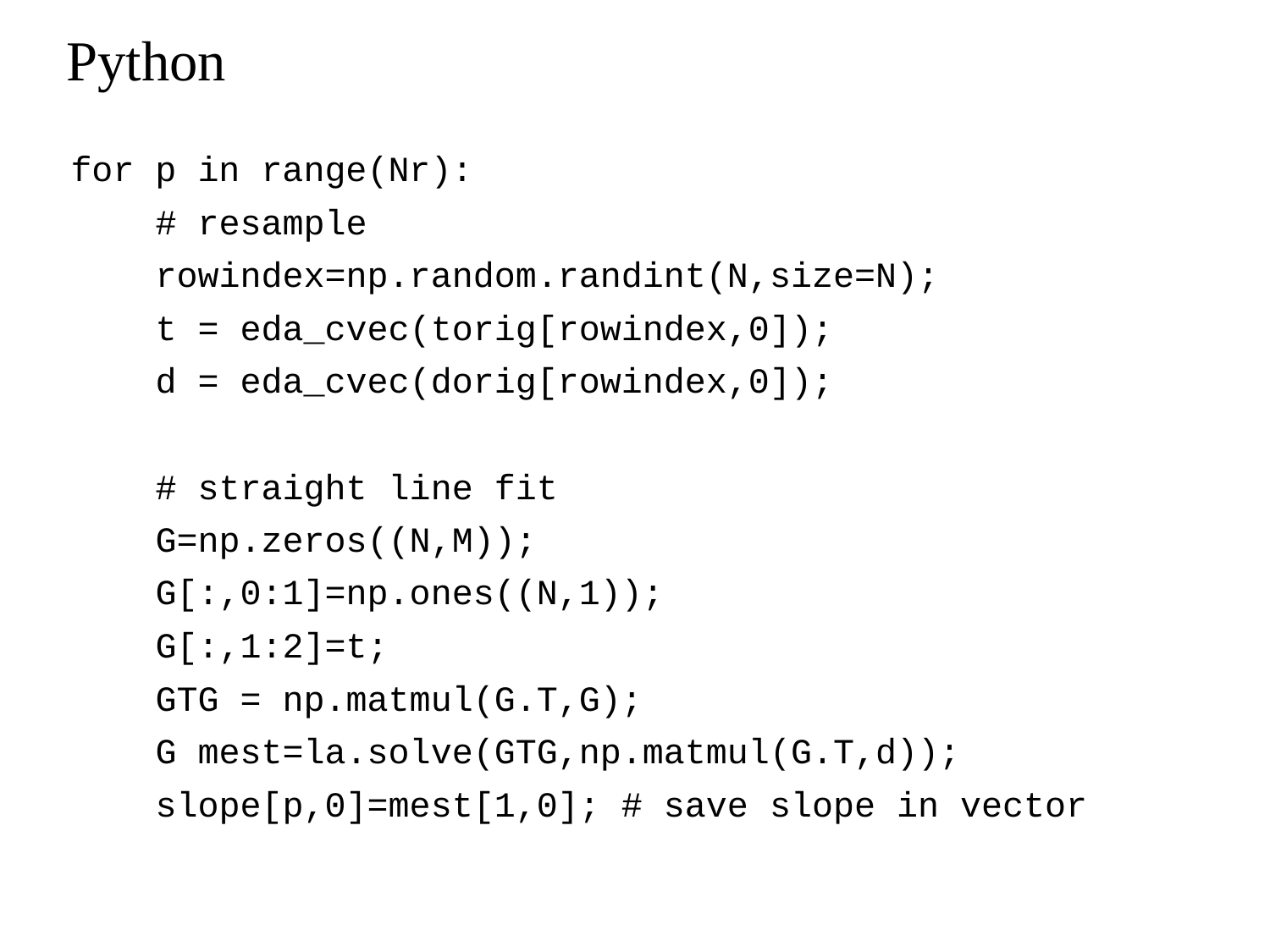

Python
for p in range(Nr):
    # resample
    rowindex=np.random.randint(N,size=N);
    t = eda_cvec(torig[rowindex,0]);
    d = eda_cvec(dorig[rowindex,0]);

    # straight line fit
    G=np.zeros((N,M));
    G[:,0:1]=np.ones((N,1));
    G[:,1:2]=t;
    GTG = np.matmul(G.T,G);
    G mest=la.solve(GTG,np.matmul(G.T,d));
    slope[p,0]=mest[1,0]; # save slope in vector